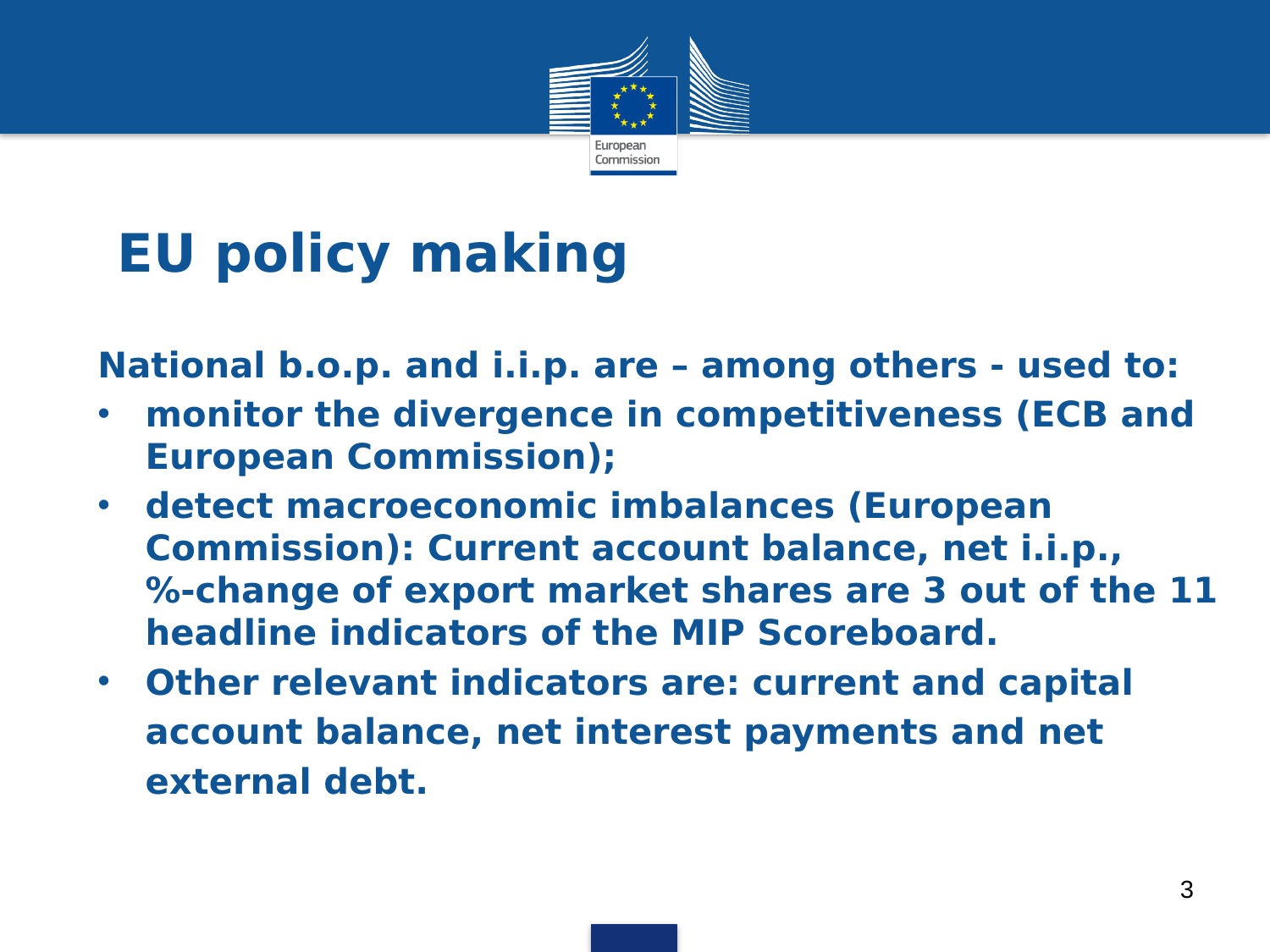

# EU policy making
National b.o.p. and i.i.p. are – among others - used to:
monitor the divergence in competitiveness (ECB and European Commission);
detect macroeconomic imbalances (European Commission): Current account balance, net i.i.p.,
%-change of export market shares are 3 out of the 11 headline indicators of the MIP Scoreboard.
Other relevant indicators are: current and capital
account balance, net interest payments and net
external debt.

3